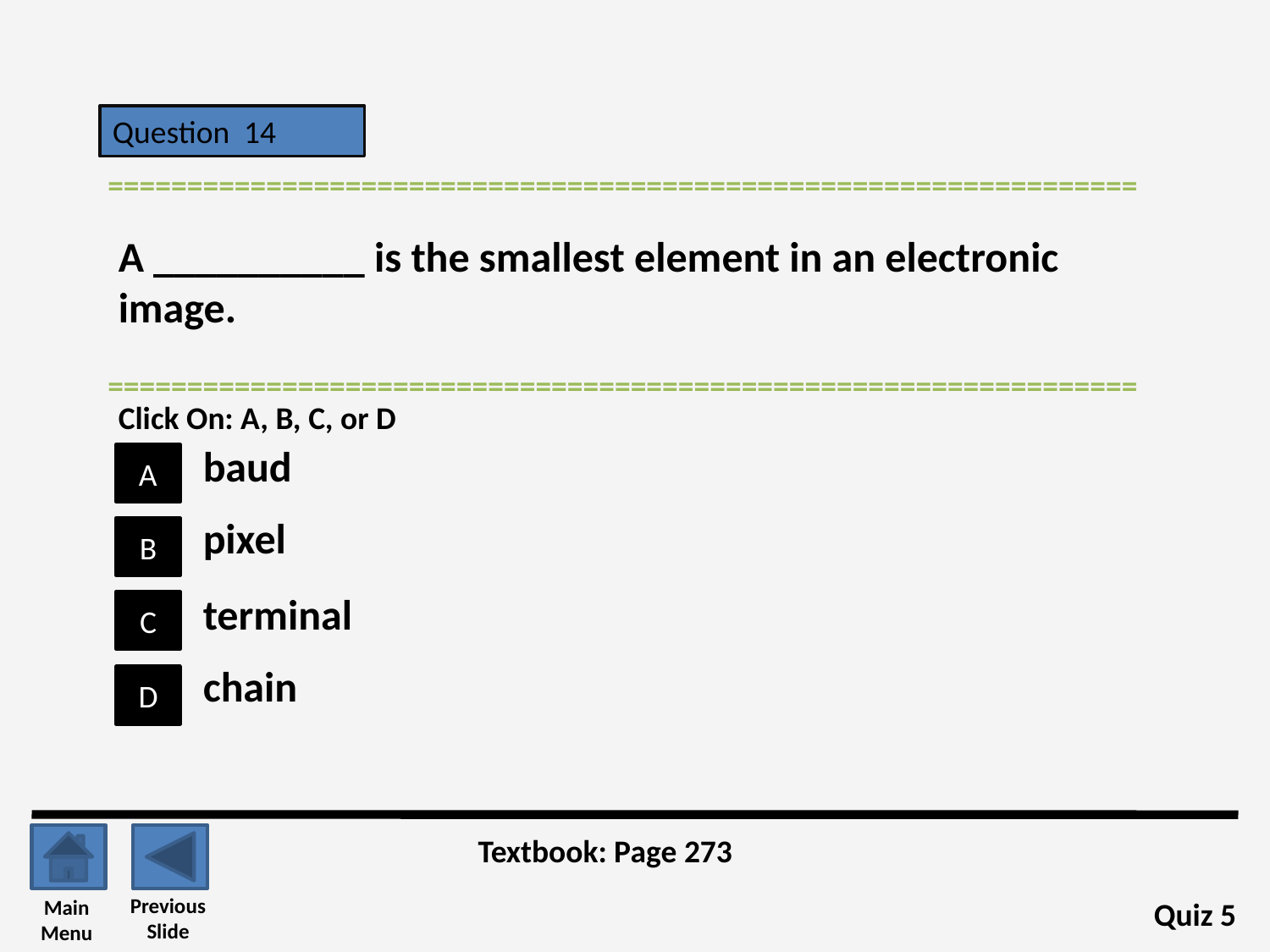

Question  14
=================================================================
A __________ is the smallest element in an electronic image.
=================================================================
Click On: A, B, C, or D

baud
A
pixel
B
terminal
C
chain
D

Textbook: Page 273
Previous
Slide
Main
Menu
Quiz 5